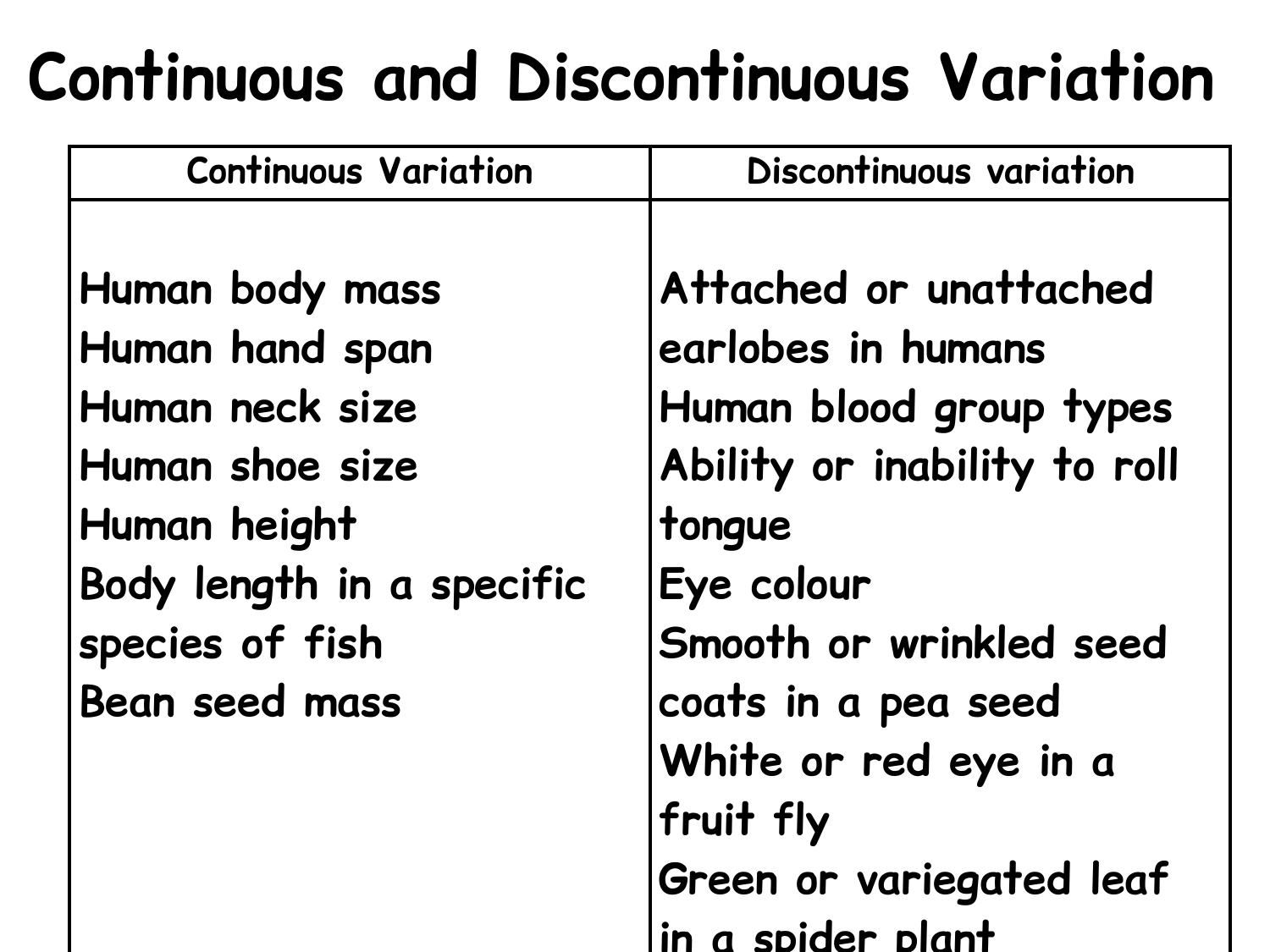

Continuous and Discontinuous Variation
| Continuous Variation | Discontinuous variation |
| --- | --- |
| Human body mass Human hand span Human neck size Human shoe size Human height Body length in a specific species of fish Bean seed mass | Attached or unattached earlobes in humans Human blood group types Ability or inability to roll tongue Eye colour Smooth or wrinkled seed coats in a pea seed White or red eye in a fruit fly Green or variegated leaf in a spider plant White or coloured flower in a pea plant |